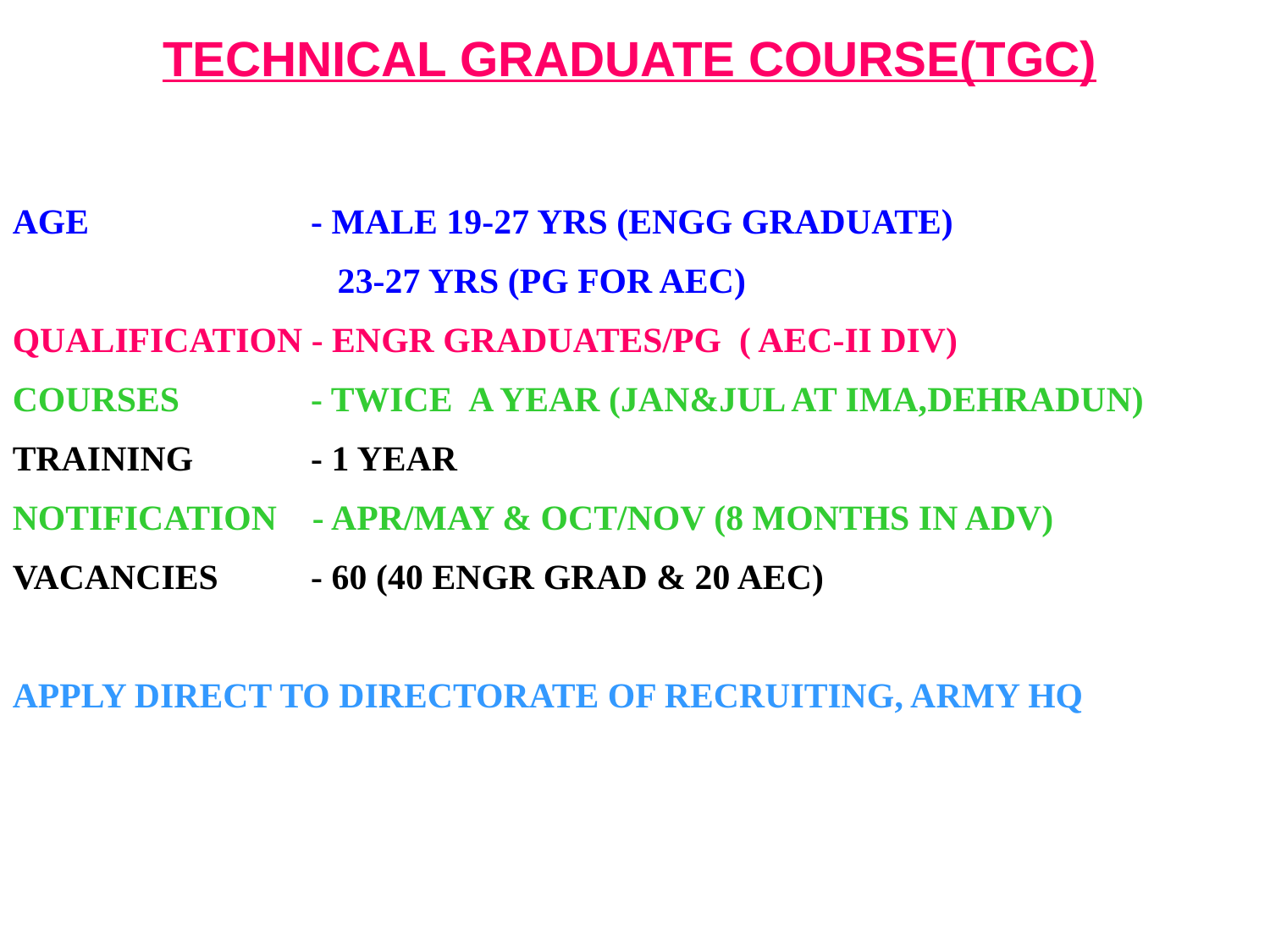

TECHNICAL GRADUATE COURSE(TGC)

AGE		     - MALE 19-27 YRS (ENGG GRADUATE)
		        23-27 YRS (PG FOR AEC)
QUALIFICATION - ENGR GRADUATES/PG  ( AEC-II DIV)
COURSES	     - TWICE  A YEAR (JAN&JUL AT IMA,DEHRADUN)
TRAINING	     - 1 YEAR
NOTIFICATION    - APR/MAY & OCT/NOV (8 MONTHS IN ADV)
VACANCIES	     - 60 (40 ENGR GRAD & 20 AEC)

APPLY DIRECT TO DIRECTORATE OF RECRUITING, ARMY HQ